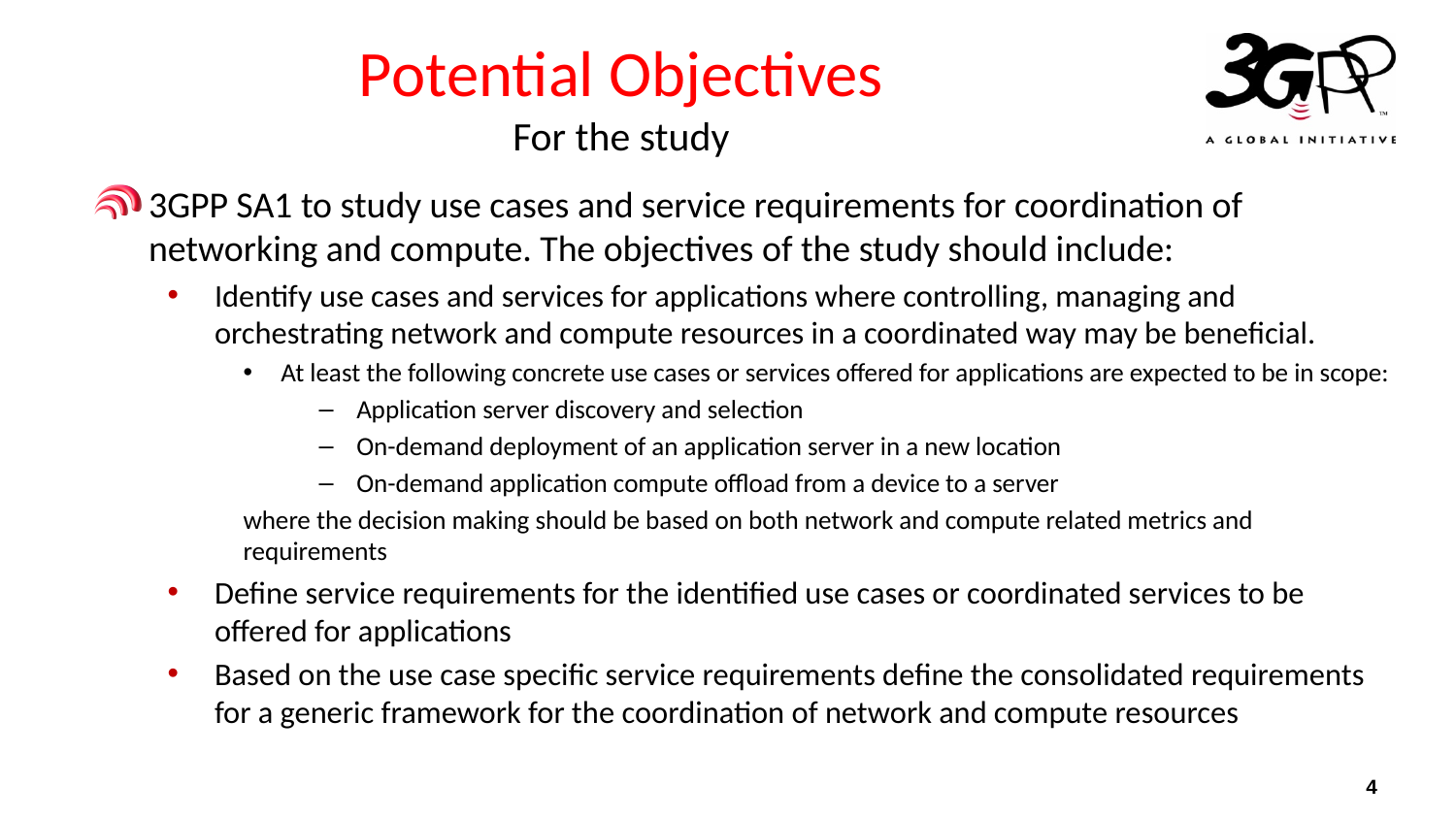

# Potential Objectives For the study
3GPP SA1 to study use cases and service requirements for coordination of networking and compute. The objectives of the study should include:
Identify use cases and services for applications where controlling, managing and orchestrating network and compute resources in a coordinated way may be beneficial.
At least the following concrete use cases or services offered for applications are expected to be in scope:
Application server discovery and selection
On-demand deployment of an application server in a new location
On-demand application compute offload from a device to a server
where the decision making should be based on both network and compute related metrics and requirements
Define service requirements for the identified use cases or coordinated services to be offered for applications
Based on the use case specific service requirements define the consolidated requirements for a generic framework for the coordination of network and compute resources